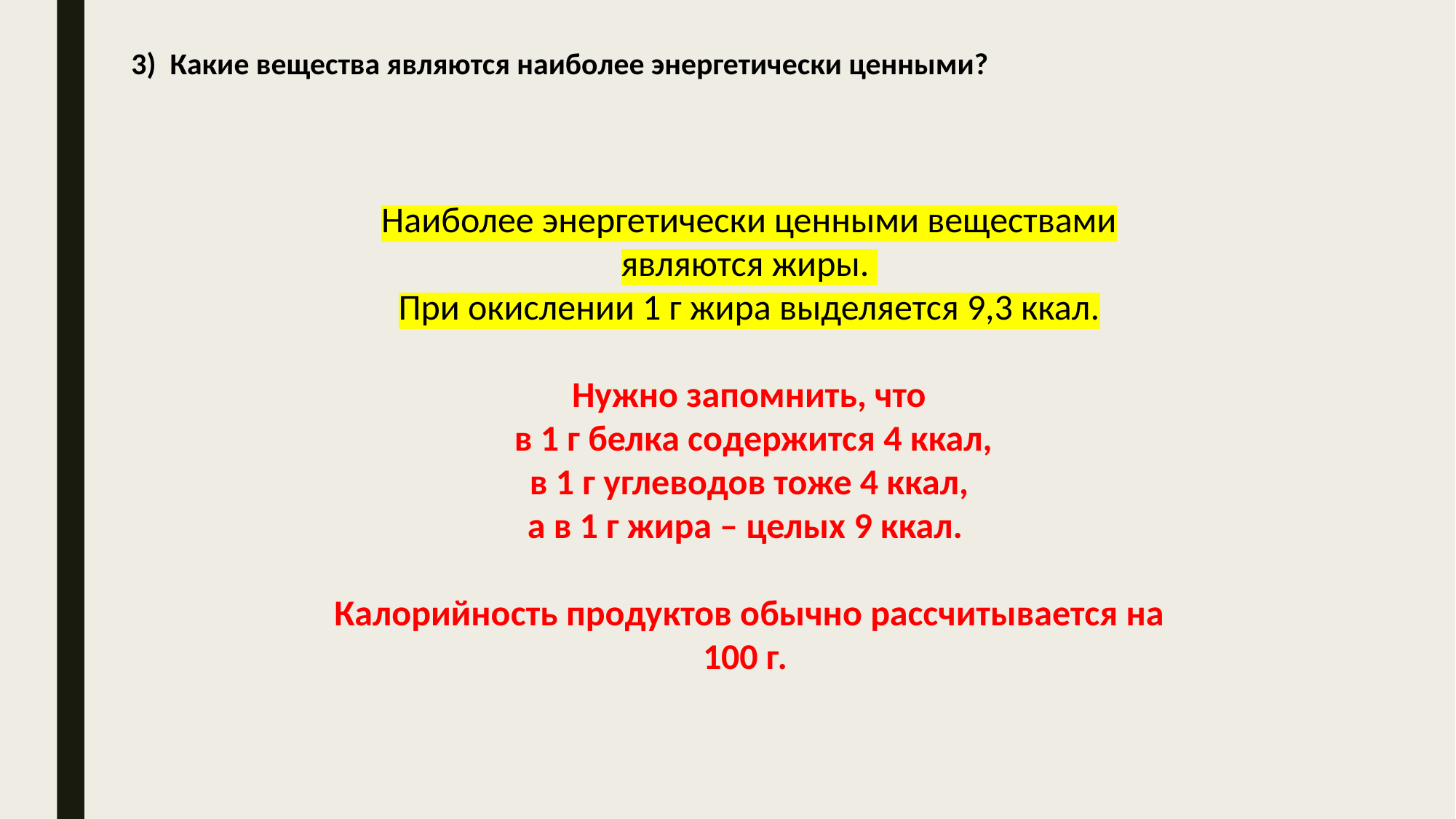

3)  Какие вещества являются наиболее энергетически ценными?
Наиболее энергетически ценными веществами являются жиры.
При окислении 1 г жира выделяется 9,3 ккал.

Нужно запомнить, что
 в 1 г белка содержится 4 ккал,
 в 1 г углеводов тоже 4 ккал,
а в 1 г жира – целых 9 ккал.

Калорийность продуктов обычно рассчитывается на 100 г.